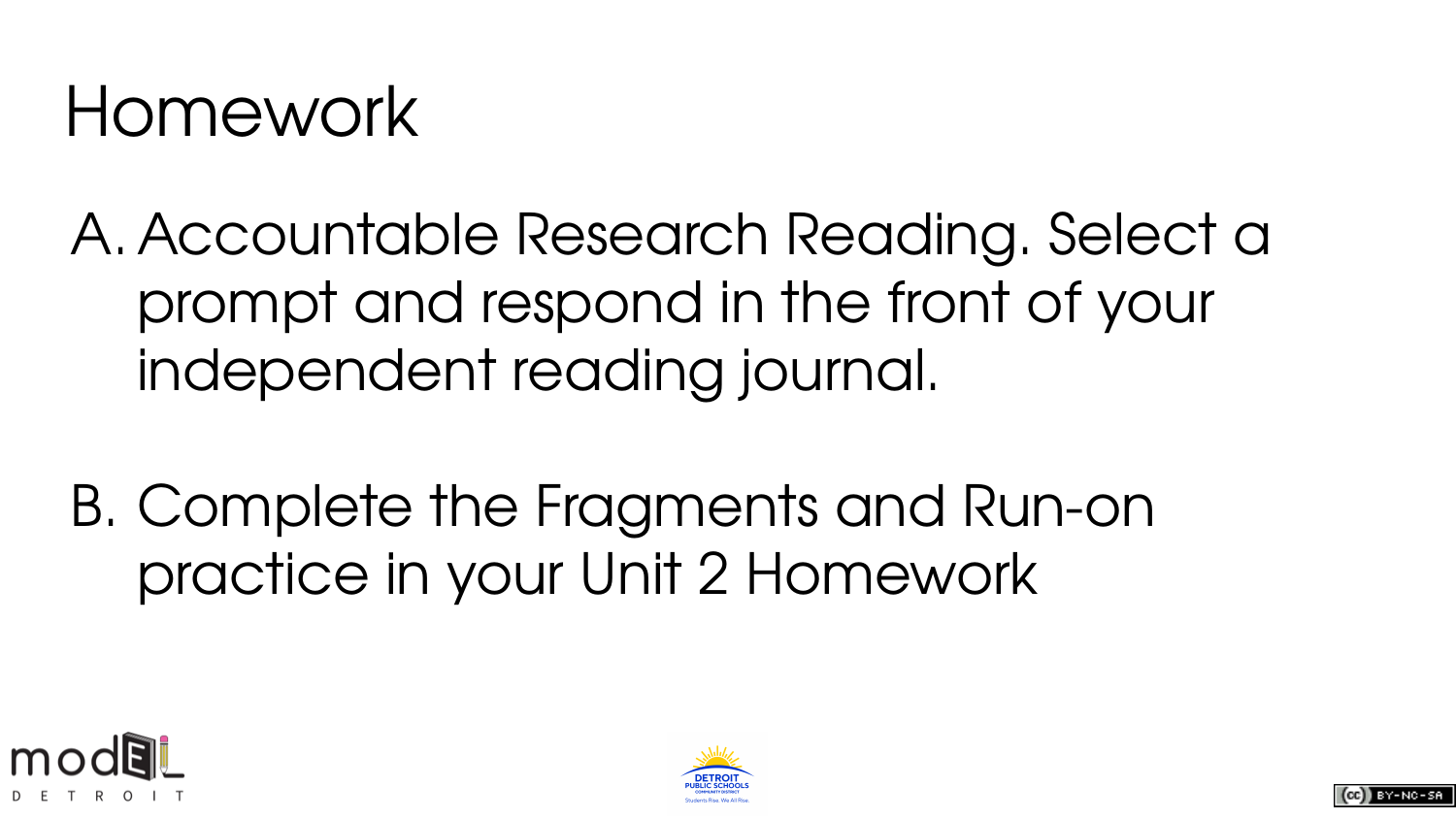

# Homework
Accountable Research Reading. Select a prompt and respond in the front of your independent reading journal.

Complete the Fragments and Run-on  practice in your Unit 2 Homework